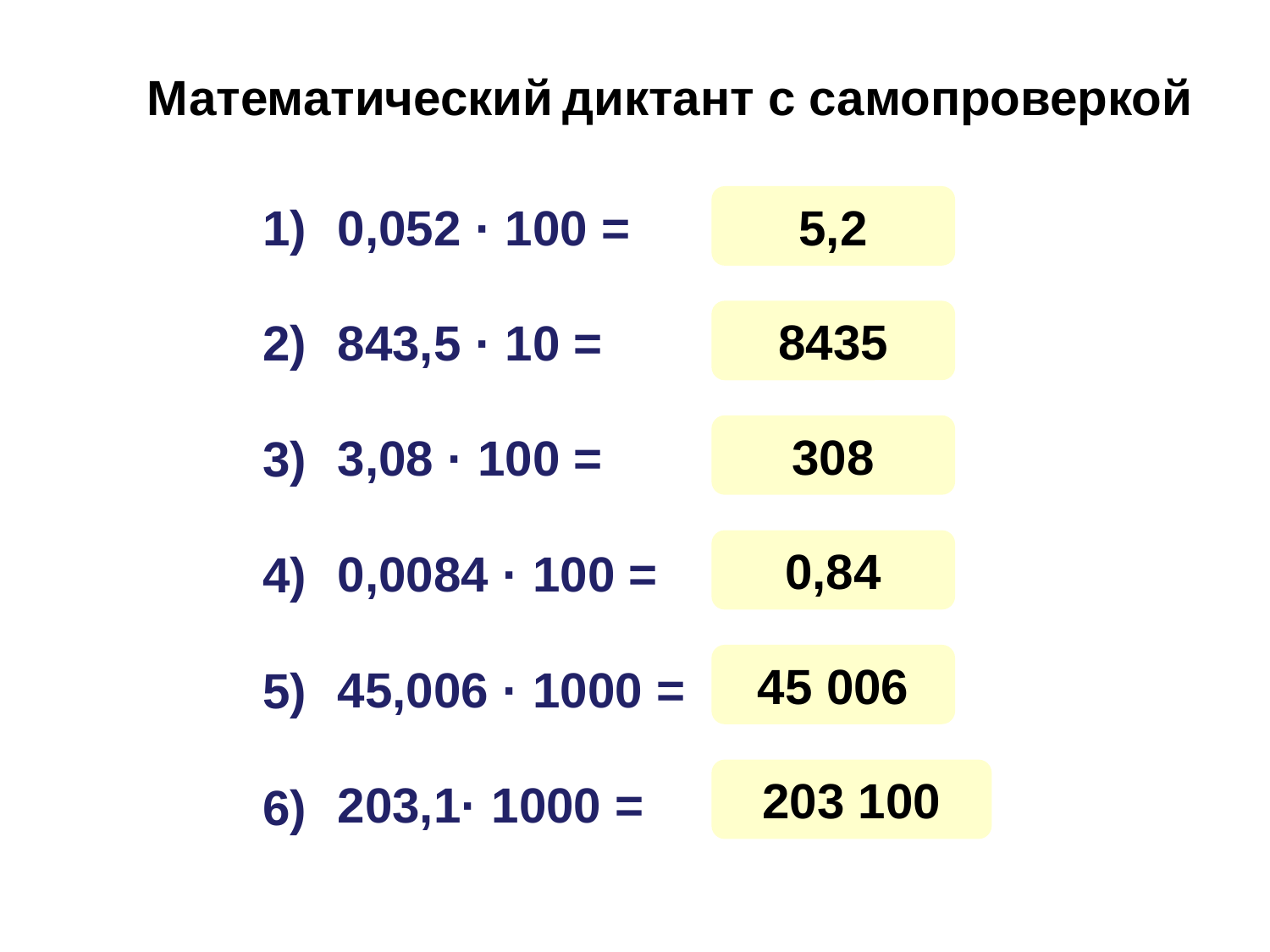

Математический диктант с самопроверкой
5,2
1)
0,052 · 100 =
8435
843,5 · 10 =
2)
308
3,08 · 100 =
3)
0,84
0,0084 · 100 =
4)
45 006
45,006 · 1000 =
5)
203 100
203,1· 1000 =
6)